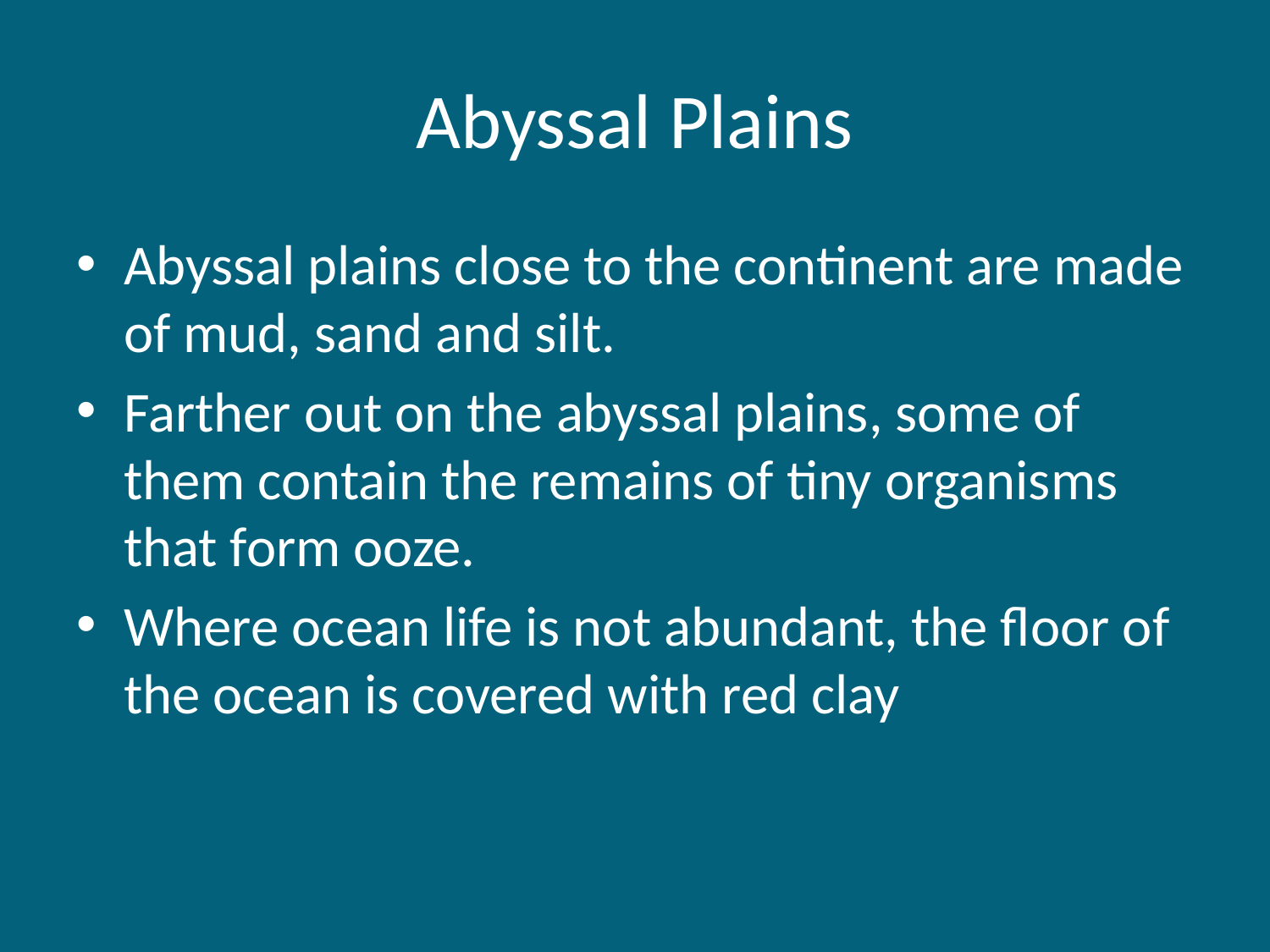

# Abyssal Plains
Abyssal plains close to the continent are made of mud, sand and silt.
Farther out on the abyssal plains, some of them contain the remains of tiny organisms that form ooze.
Where ocean life is not abundant, the floor of the ocean is covered with red clay